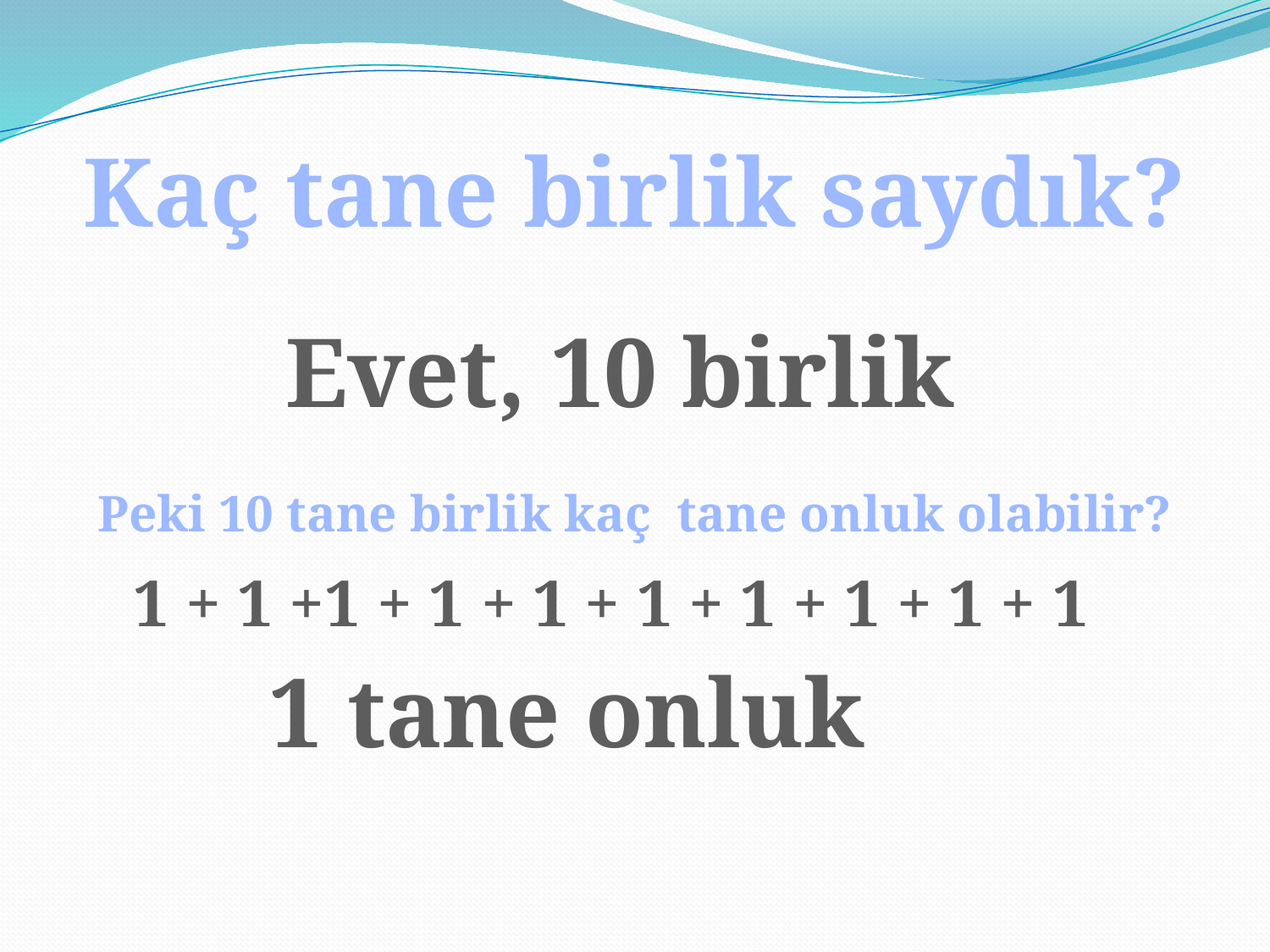

Kaç tane birlik saydık?
Evet, 10 birlik
Peki 10 tane birlik kaç  tane onluk olabilir?
1 + 1 +1 + 1 + 1 + 1 + 1 + 1 + 1 + 1
1 tane onluk